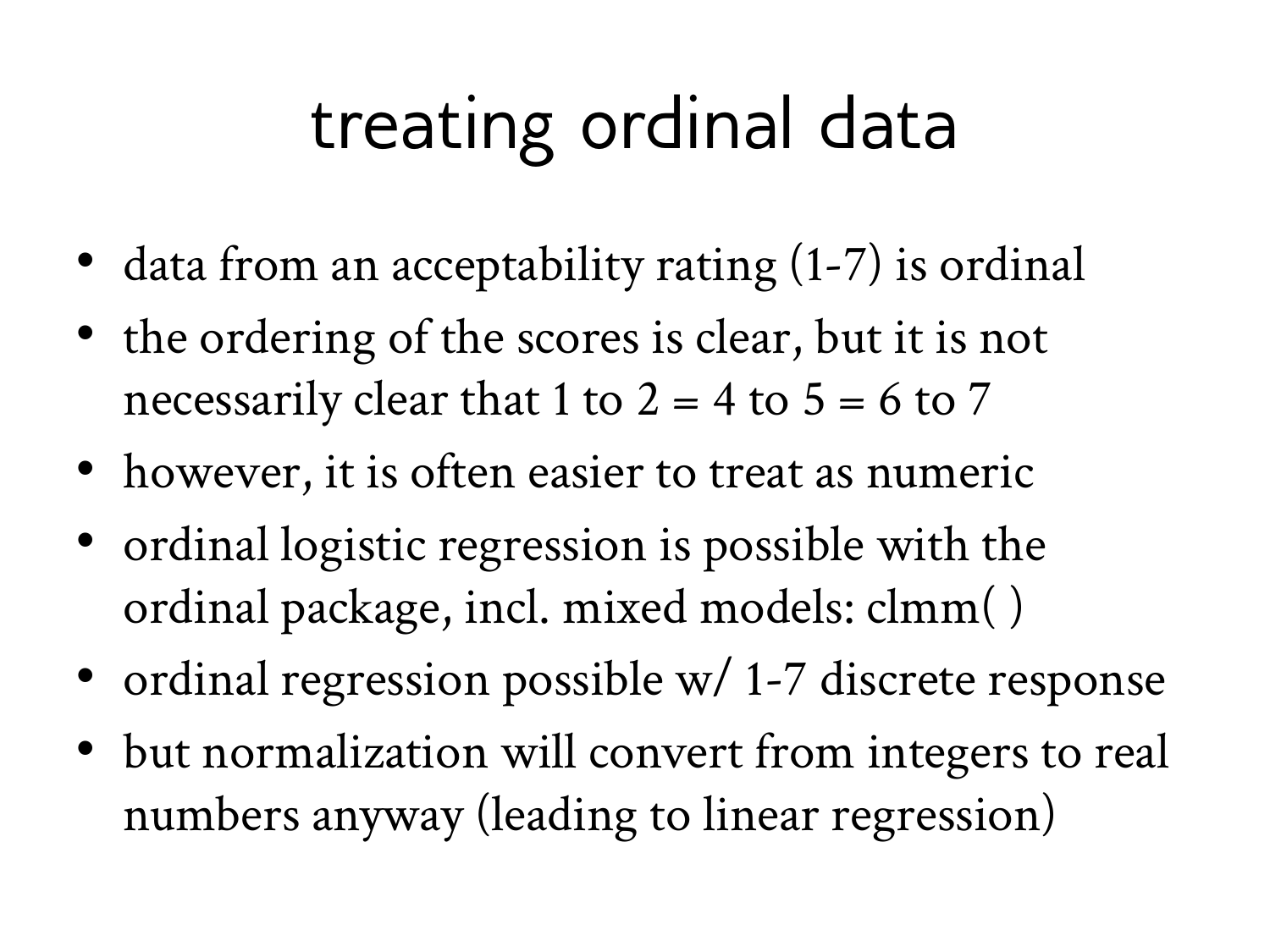

# treating ordinal data
data from an acceptability rating (1-7) is ordinal
the ordering of the scores is clear, but it is not
necessarily clear that 1 to 2 = 4 to 5 = 6 to 7
however, it is often easier to treat as numeric
ordinal logistic regression is possible with the
ordinal package, incl. mixed models: clmm( )
ordinal regression possible w/ 1-7 discrete response
but normalization will convert from integers to real numbers anyway (leading to linear regression)